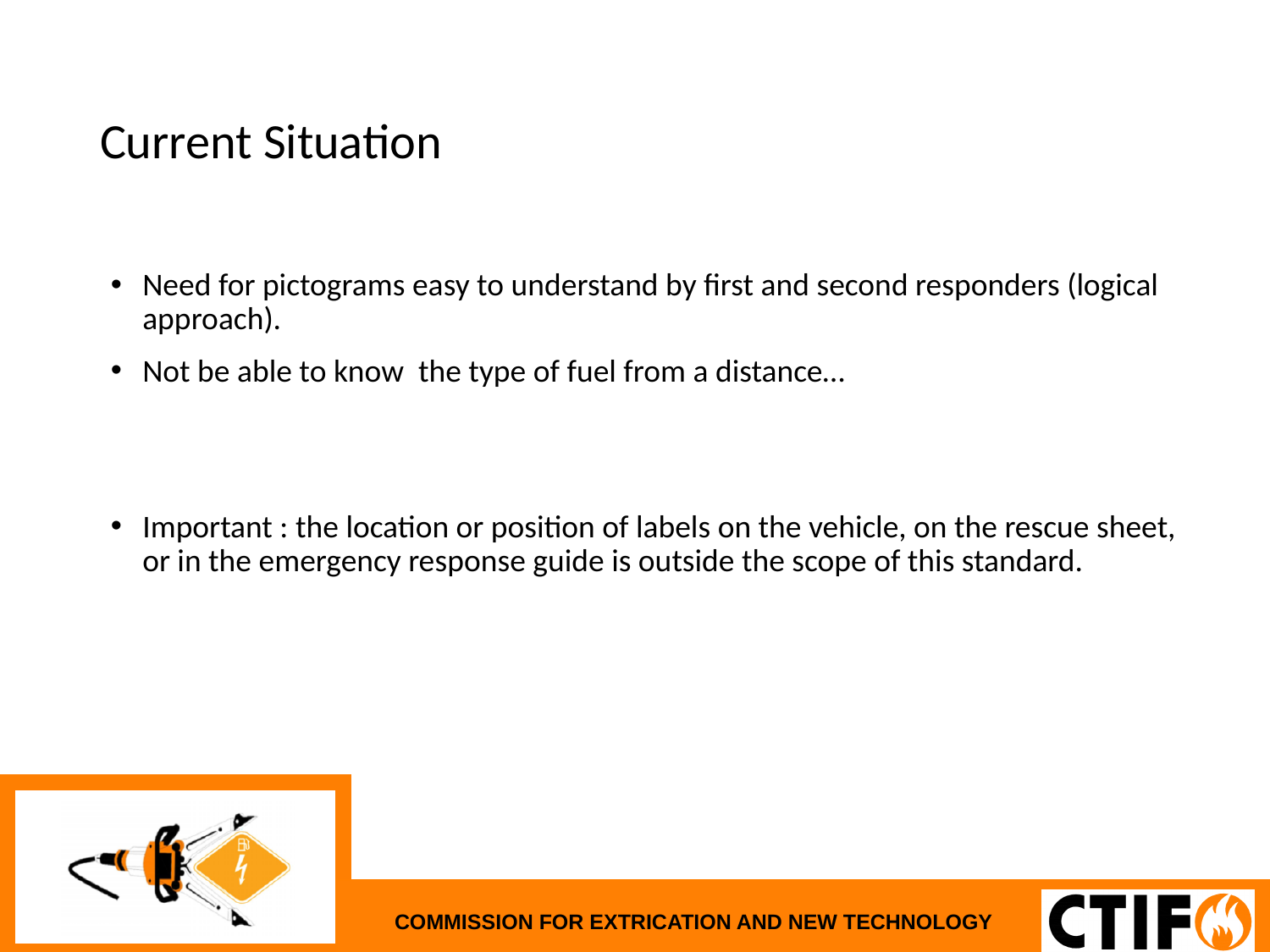

# Current Situation
Need for pictograms easy to understand by first and second responders (logical  approach).
Not be able to know  the type of fuel from a distance…

Important : the location or position of labels on the vehicle, on the rescue sheet, or in the emergency response guide is outside the scope of this standard.